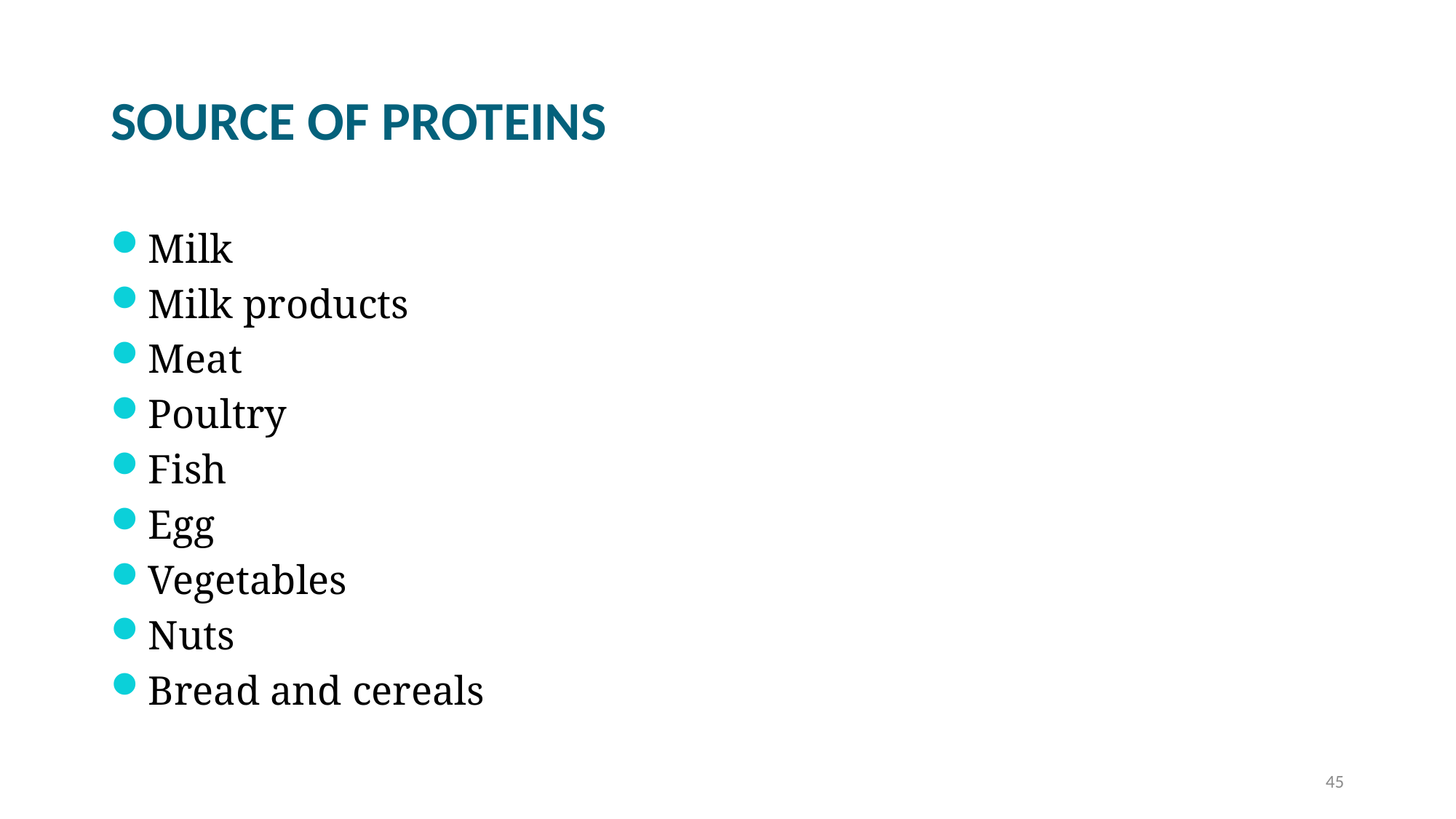

# SOURCE OF PROTEINS
Milk
Milk products
Meat
Poultry
Fish
Egg
Vegetables
Nuts
Bread and cereals

45